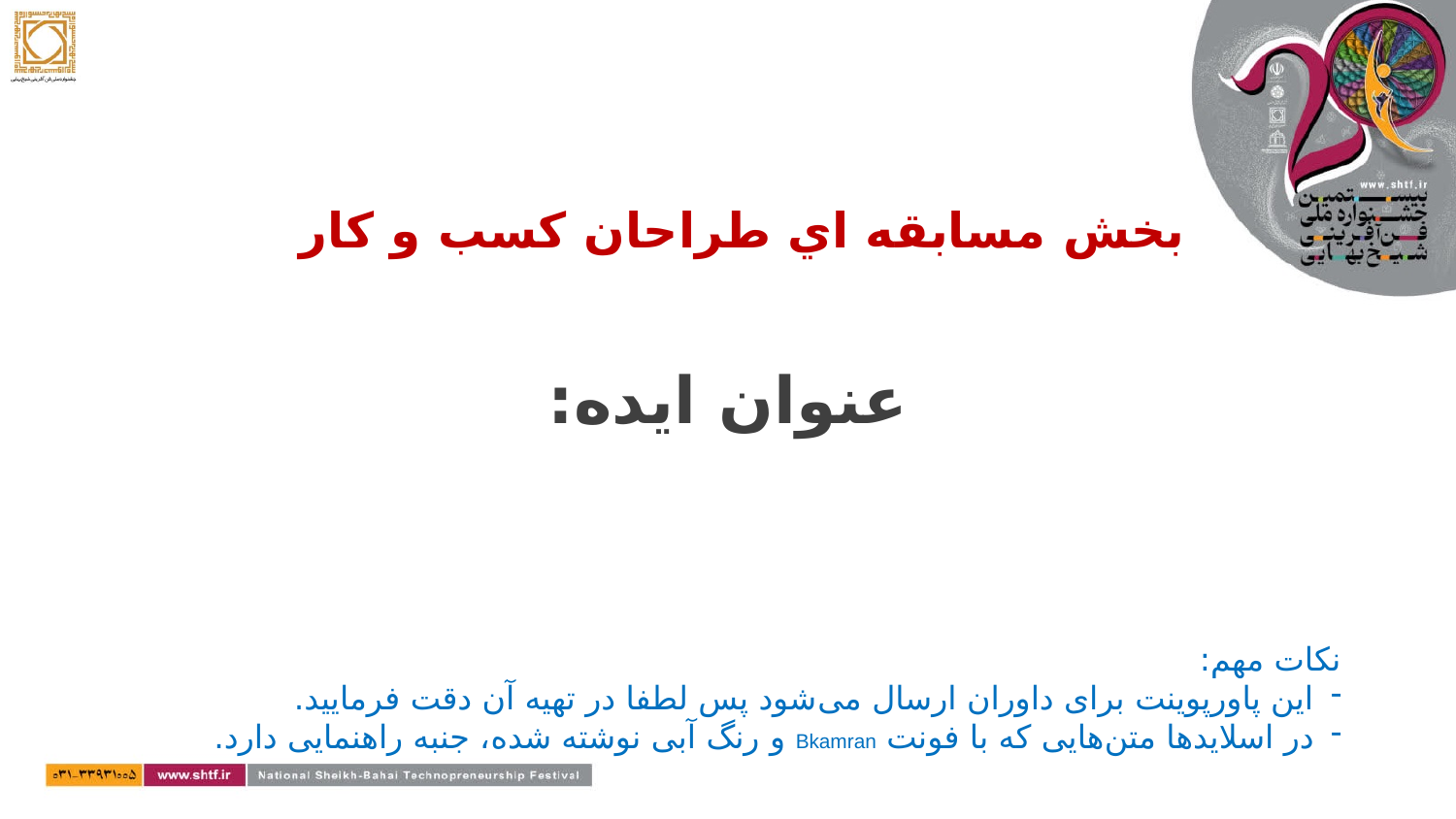

# بخش مسابقه اي طراحان کسب و کار
عنوان ايده:
نکات مهم:
این پاورپوینت برای داوران ارسال می‌شود پس لطفا در تهیه آن دقت فرمایید.
در اسلایدها متن‌هایی که با فونت Bkamran و رنگ آبی نوشته شده‌، جنبه راهنمایی دارد.